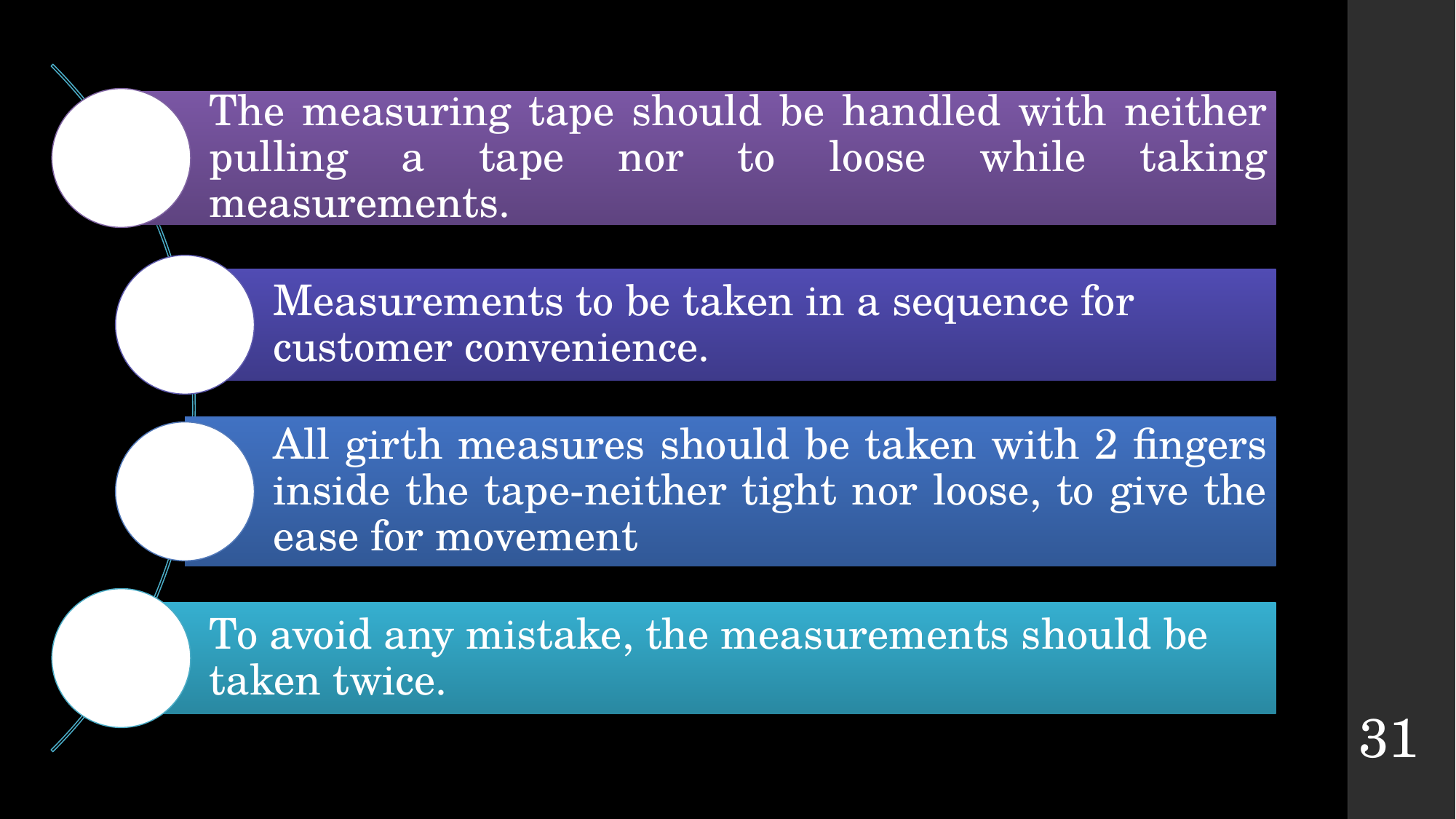

The measuring tape should be handled with neither pulling a tape nor to loose while taking measurements.
Measurements to be taken in a sequence for customer convenience.
All girth measures should be taken with 2 fingers inside the tape-neither tight nor loose, to give the ease for movement
To avoid any mistake, the measurements should be taken twice.
31